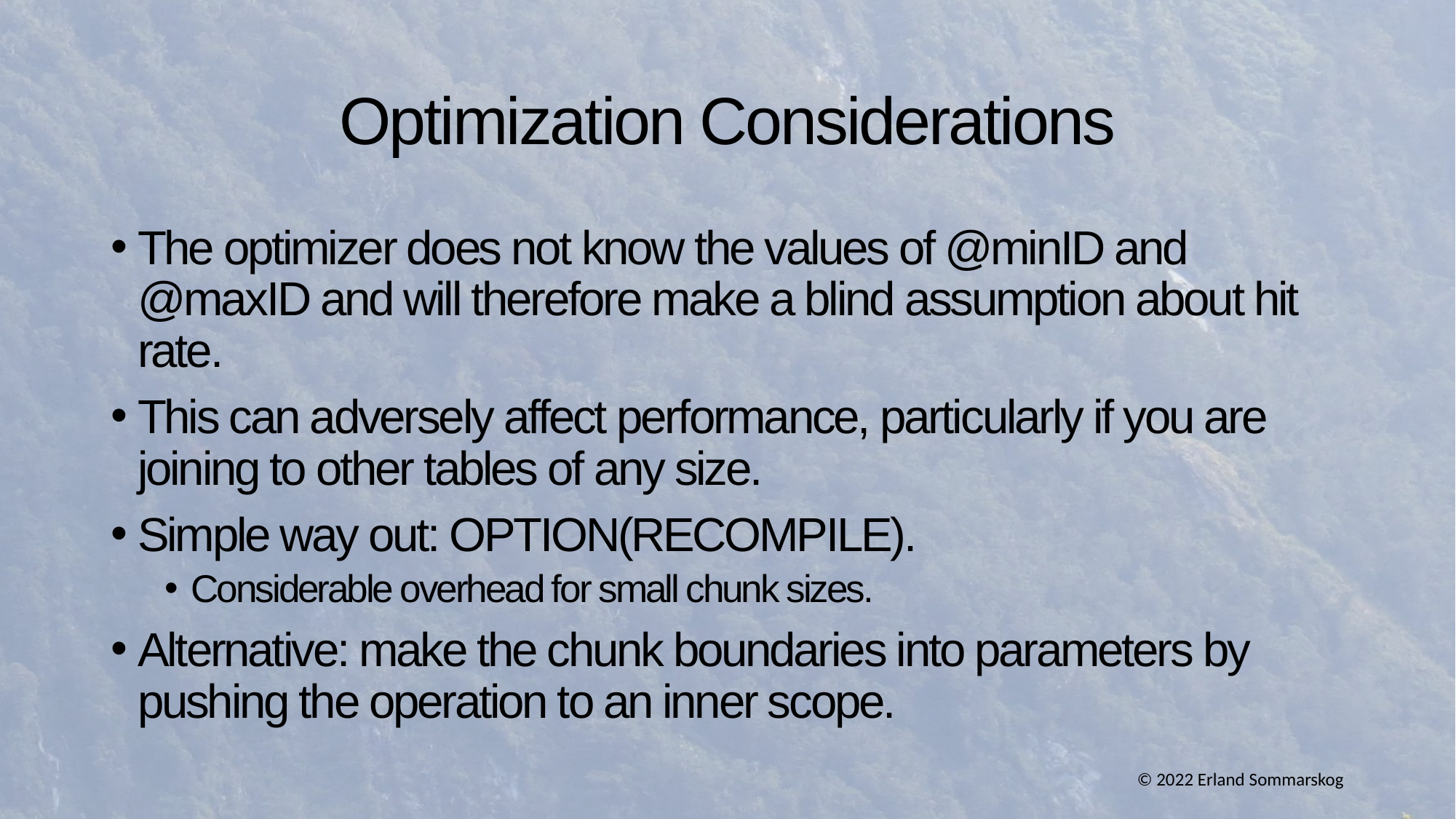

# Optimization Considerations
The optimizer does not know the values of @minID and @maxID and will therefore make a blind assumption about hit rate.
This can adversely affect performance, particularly if you are joining to other tables of any size.
Simple way out: OPTION(RECOMPILE).
Considerable overhead for small chunk sizes.
Alternative: make the chunk boundaries into parameters by pushing the operation to an inner scope.
© 2022 Erland Sommarskog